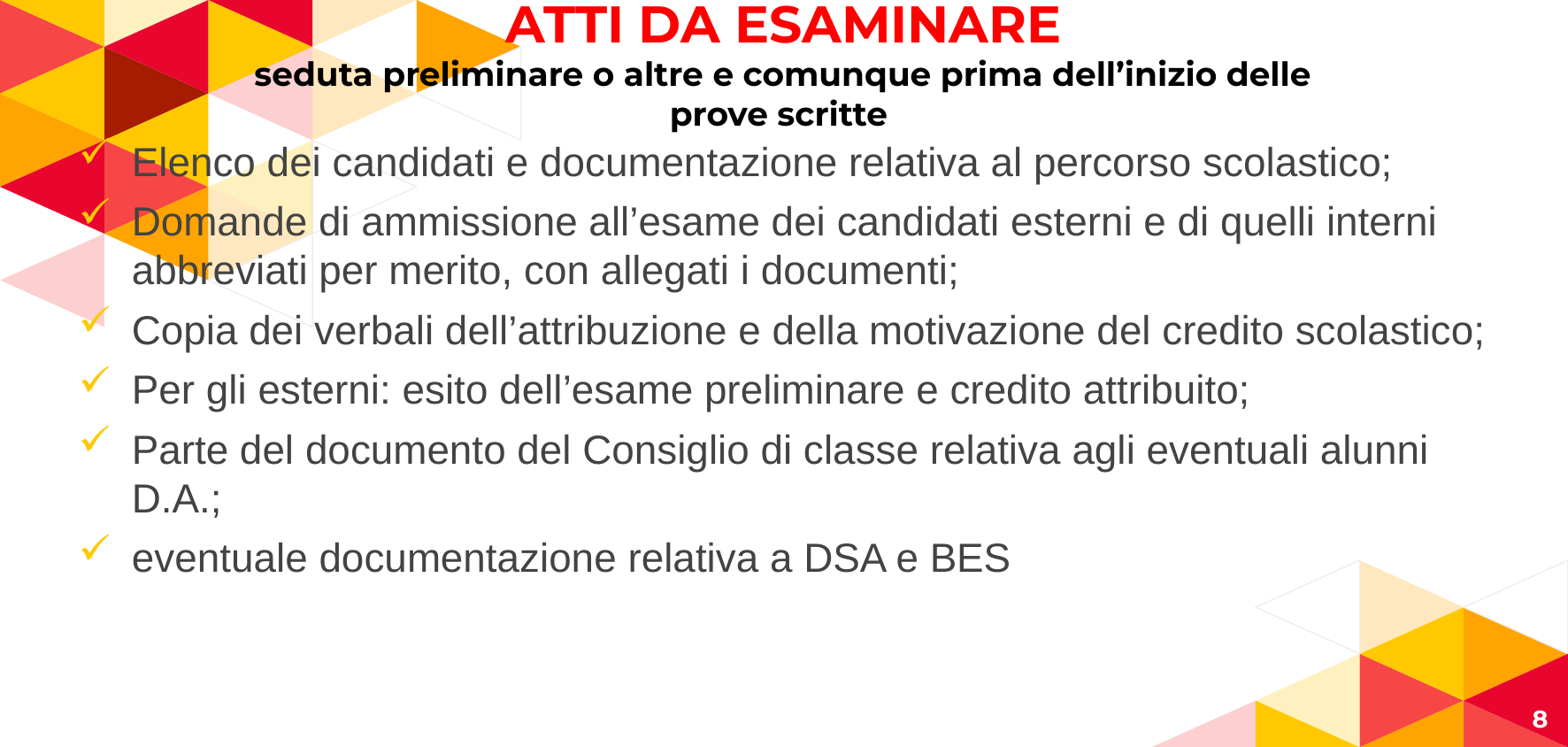

# ATTI DA ESAMINARE seduta preliminare o altre e comunque prima dell’inizio delle prove scritte
Elenco dei candidati e documentazione relativa al percorso scolastico;
Domande di ammissione all’esame dei candidati esterni e di quelli interni abbreviati per merito, con allegati i documenti;
Copia dei verbali dell’attribuzione e della motivazione del credito scolastico;
Per gli esterni: esito dell’esame preliminare e credito attribuito;
Parte del documento del Consiglio di classe relativa agli eventuali alunni D.A.;
eventuale documentazione relativa a DSA e BES

8